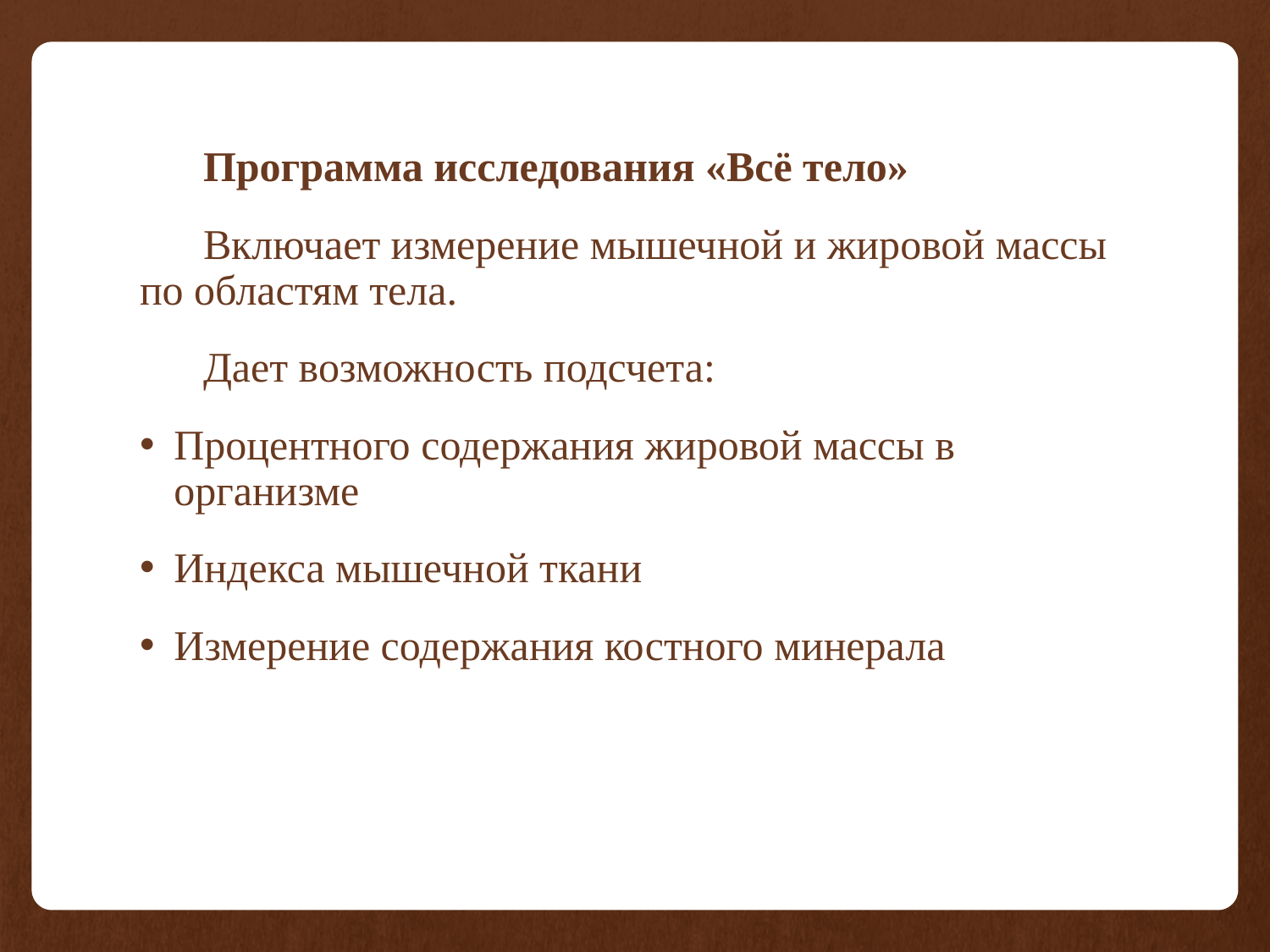

Программа исследования «Всё тело»
Включает измерение мышечной и жировой массы по областям тела.
Дает возможность подсчета:
Процентного содержания жировой массы в организме
Индекса мышечной ткани
Измерение содержания костного минерала